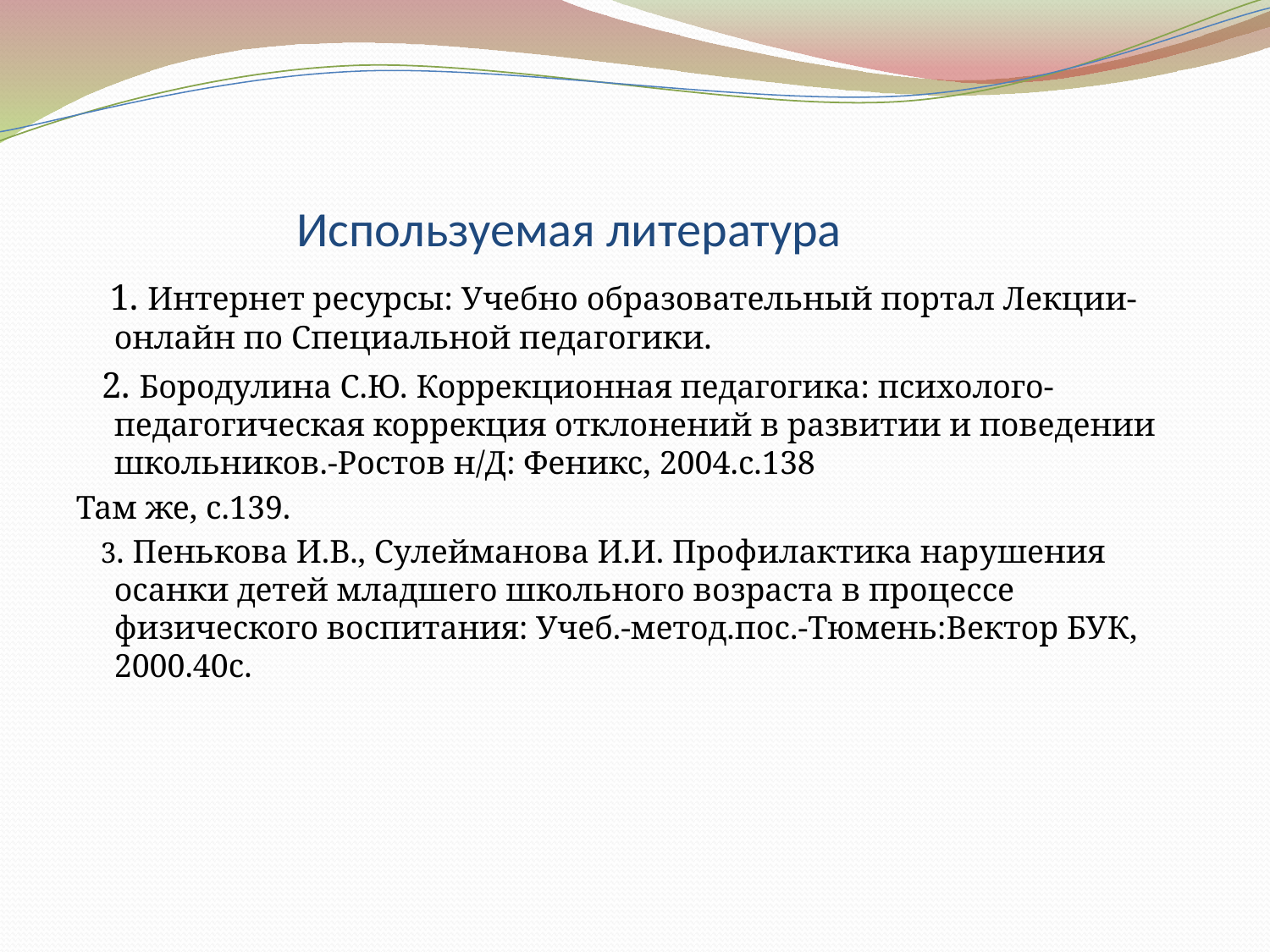

# Используемая литература
    1. Интернет ресурсы: Учебно образовательный портал Лекции-онлайн по Специальной педагогики.
   2. Бородулина С.Ю. Коррекционная педагогика: психолого-педагогическая коррекция отклонений в развитии и поведении школьников.-Ростов н/Д: Феникс, 2004.с.138
Там же, с.139.
   3. Пенькова И.В., Сулейманова И.И. Профилактика нарушения осанки детей младшего школьного возраста в процессе физического воспитания: Учеб.-метод.пос.-Тюмень:Вектор БУК, 2000.40с.